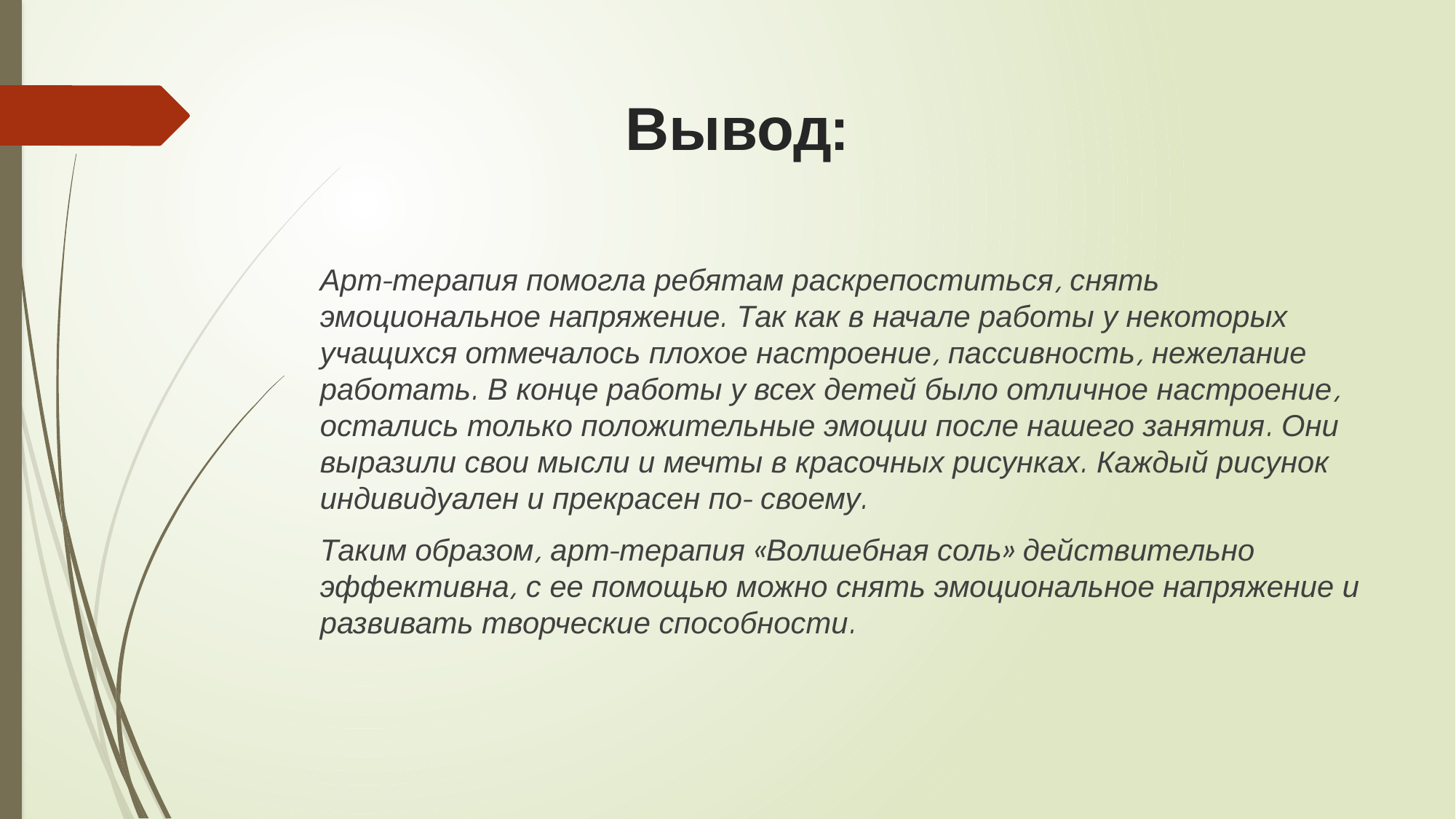

# Вывод:
Арт-терапия помогла ребятам раскрепоститься, снять эмоциональное напряжение. Так как в начале работы у некоторых учащихся отмечалось плохое настроение, пассивность, нежелание работать. В конце работы у всех детей было отличное настроение, остались только положительные эмоции после нашего занятия. Они выразили свои мысли и мечты в красочных рисунках. Каждый рисунок индивидуален и прекрасен по- своему.
Таким образом, арт-терапия «Волшебная соль» действительно эффективна, с ее помощью можно снять эмоциональное напряжение и развивать творческие способности.